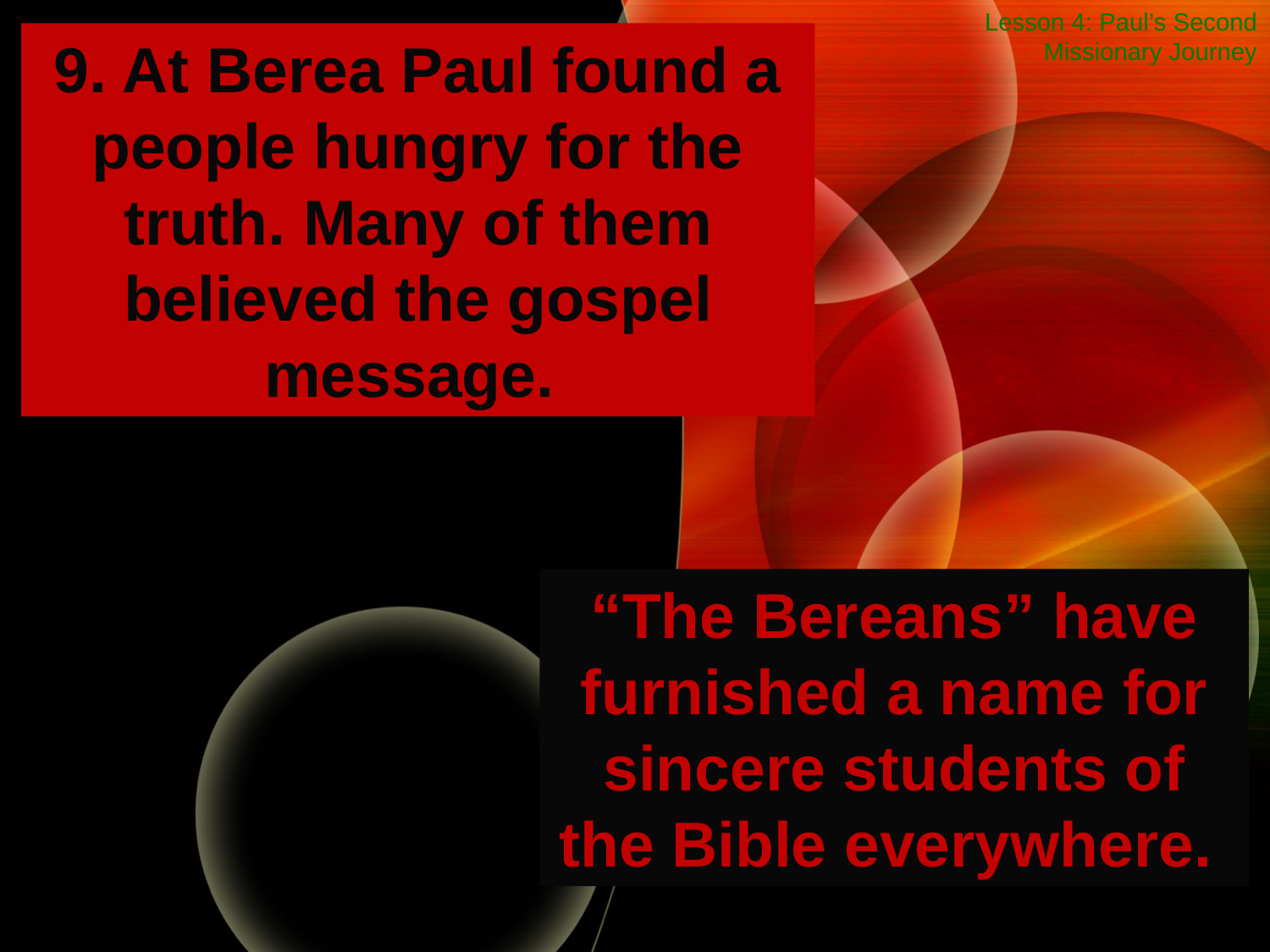

Lesson 4: Paul’s Second Missionary Journey
9. At Berea Paul found a people hungry for the truth. Many of them believed the gospel message.
“The Bereans” have furnished a name for
sincere students of the Bible everywhere.